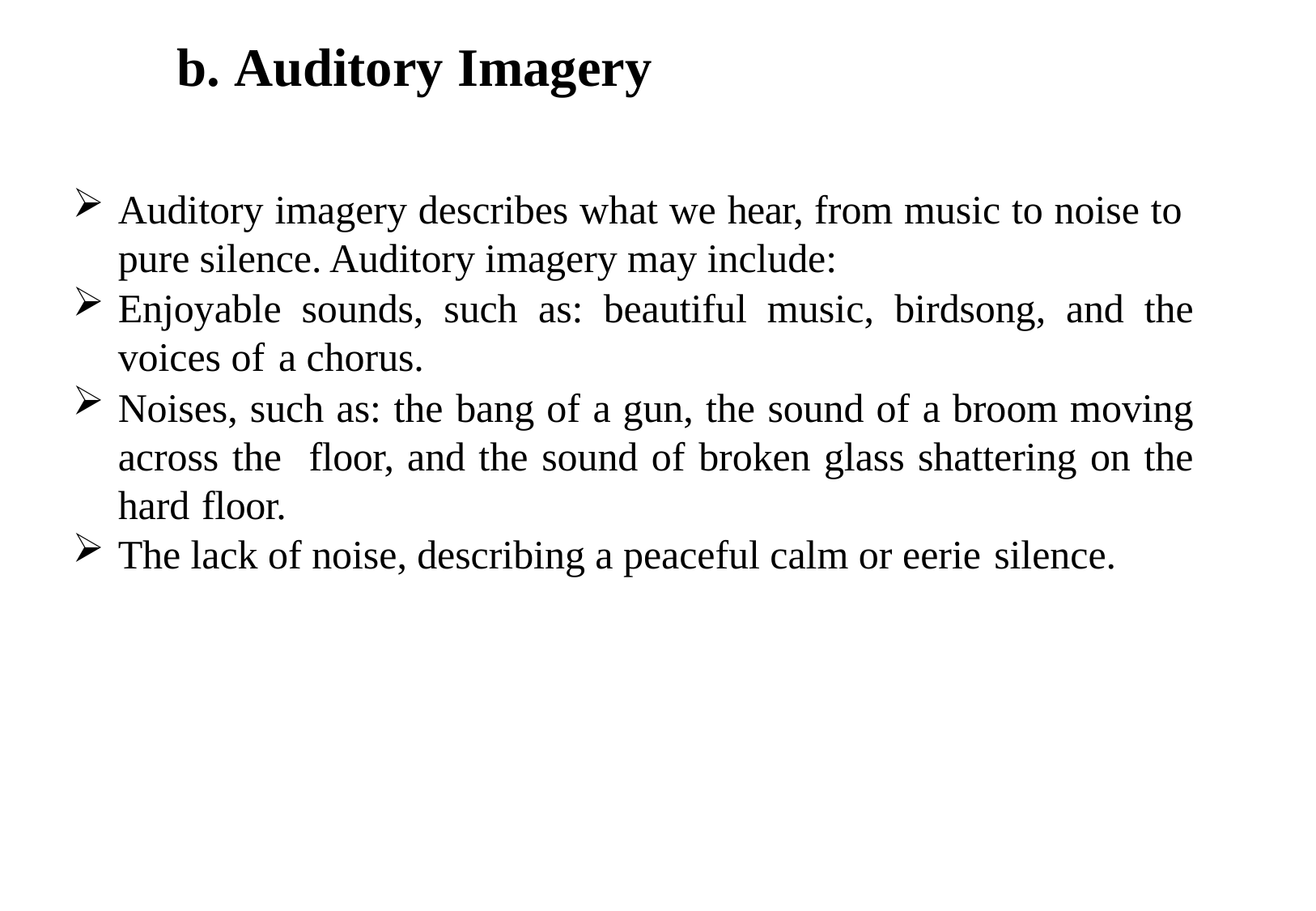

# b. Auditory Imagery
Auditory imagery describes what we hear, from music to noise to  pure silence. Auditory imagery may include:
Enjoyable sounds, such as: beautiful music, birdsong, and the voices of a chorus.
Noises, such as: the bang of a gun, the sound of a broom moving across the  floor, and the sound of broken glass shattering on the hard floor.
The lack of noise, describing a peaceful calm or eerie silence.